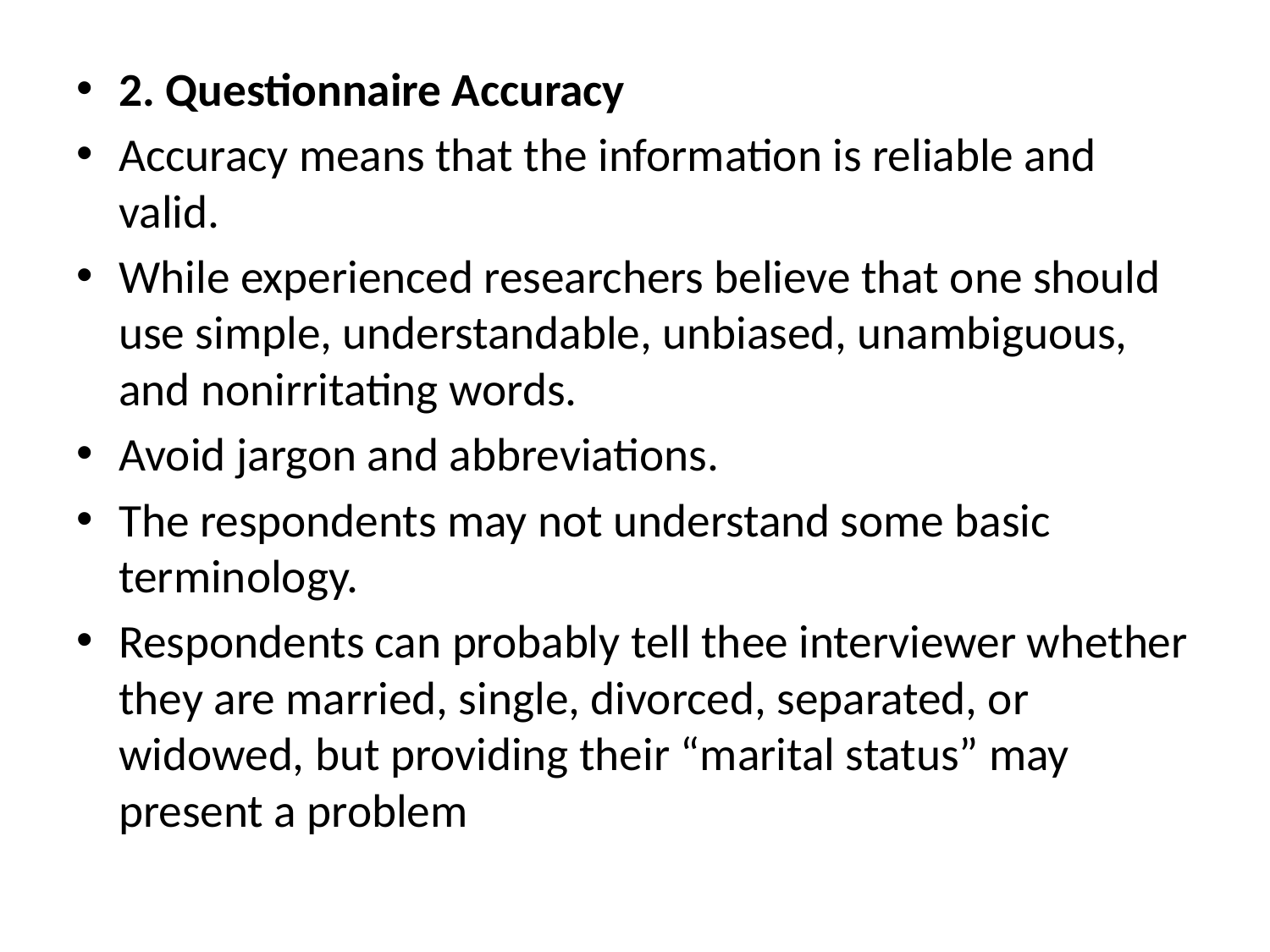

2. Questionnaire Accuracy
Accuracy means that the information is reliable and valid.
While experienced researchers believe that one should use simple, understandable, unbiased, unambiguous, and nonirritating words.
Avoid jargon and abbreviations.
The respondents may not understand some basic terminology.
Respondents can probably tell thee interviewer whether they are married, single, divorced, separated, or widowed, but providing their “marital status” may present a problem